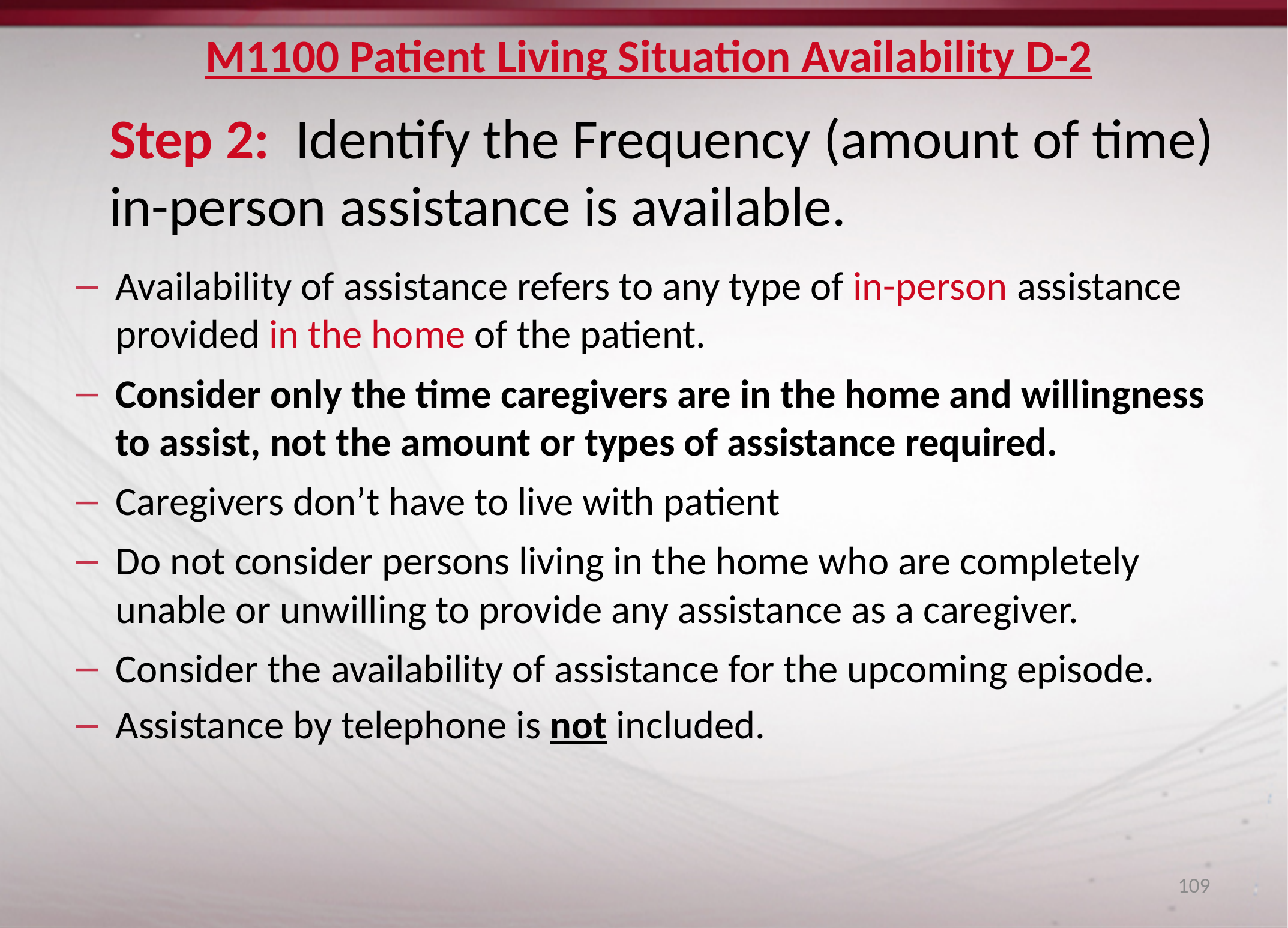

# M1100 Patient Living Situation Availability D-2
Step 2:  Identify the Frequency (amount of time) in-person assistance is available.
Availability of assistance refers to any type of in-person assistance provided in the home of the patient.

Consider only the time caregivers are in the home and willingness to assist, not the amount or types of assistance required.

Caregivers don’t have to live with patient

Do not consider persons living in the home who are completely unable or unwilling to provide any assistance as a caregiver.

Consider the availability of assistance for the upcoming episode.
Assistance by telephone is not included.

109